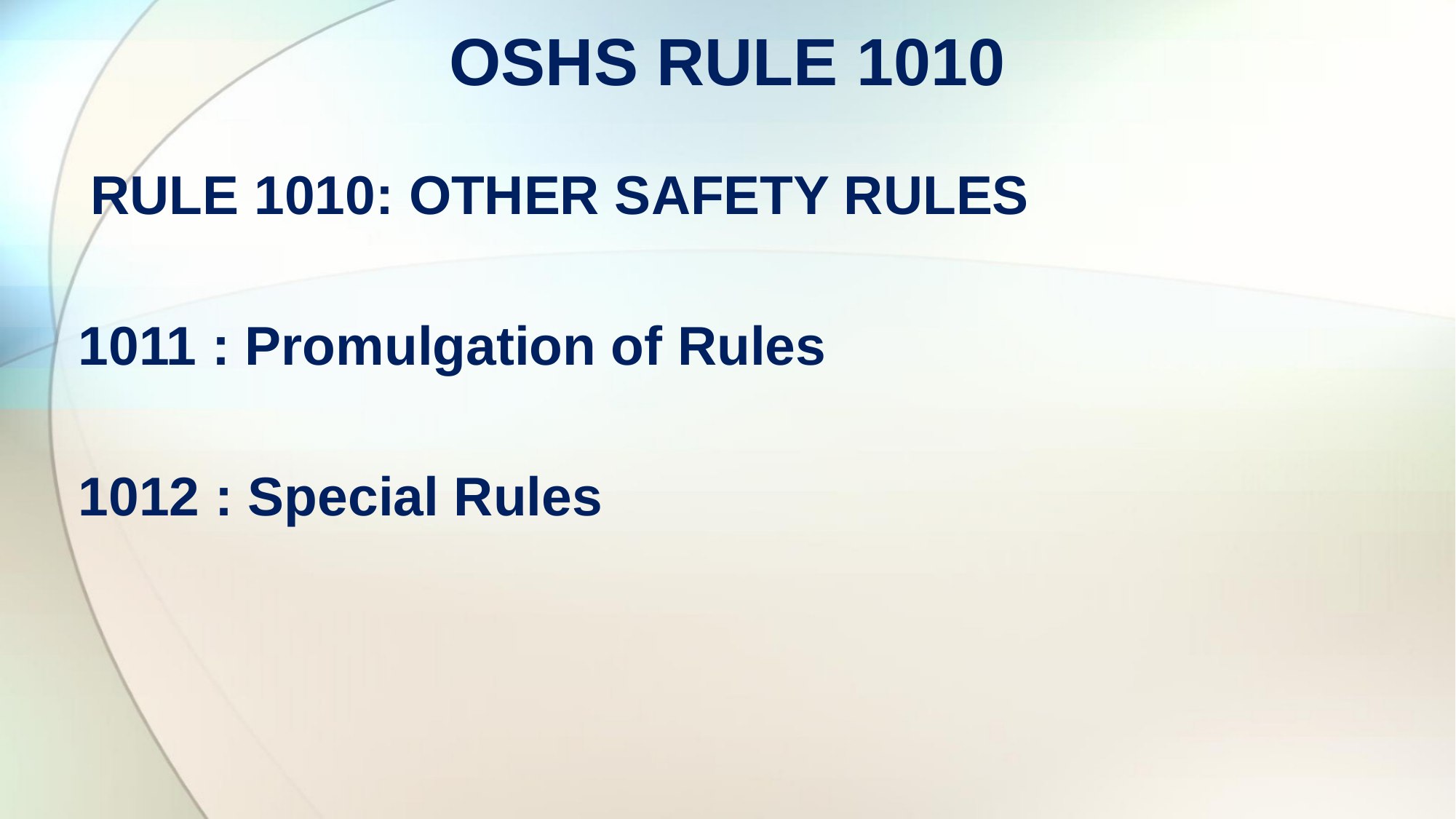

# OSHS RULE 1010
 RULE 1010: OTHER SAFETY RULES

1011 : Promulgation of Rules

1012 : Special Rules